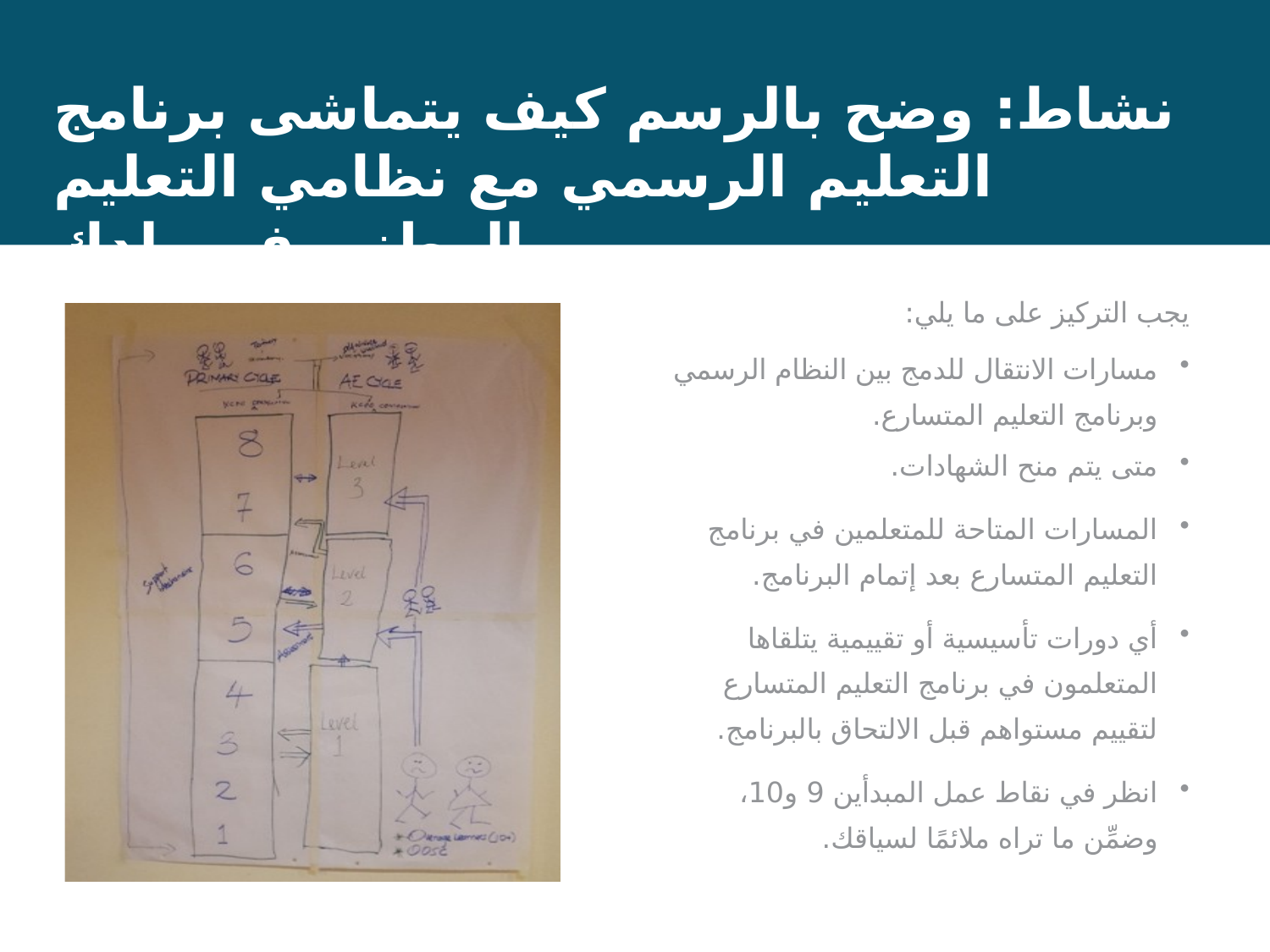

# نشاط: وضح بالرسم كيف يتماشى برنامج التعليم الرسمي مع نظامي التعليم الوطني في بلدك
يجب التركيز على ما يلي:
مسارات الانتقال للدمج بين النظام الرسمي وبرنامج التعليم المتسارع.
متى يتم منح الشهادات.
المسارات المتاحة للمتعلمين في برنامج التعليم المتسارع بعد إتمام البرنامج.
أي دورات تأسيسية أو تقييمية يتلقاها المتعلمون في برنامج التعليم المتسارع لتقييم مستواهم قبل الالتحاق بالبرنامج.
انظر في نقاط عمل المبدأين 9 و10، وضمِّن ما تراه ملائمًا لسياقك.